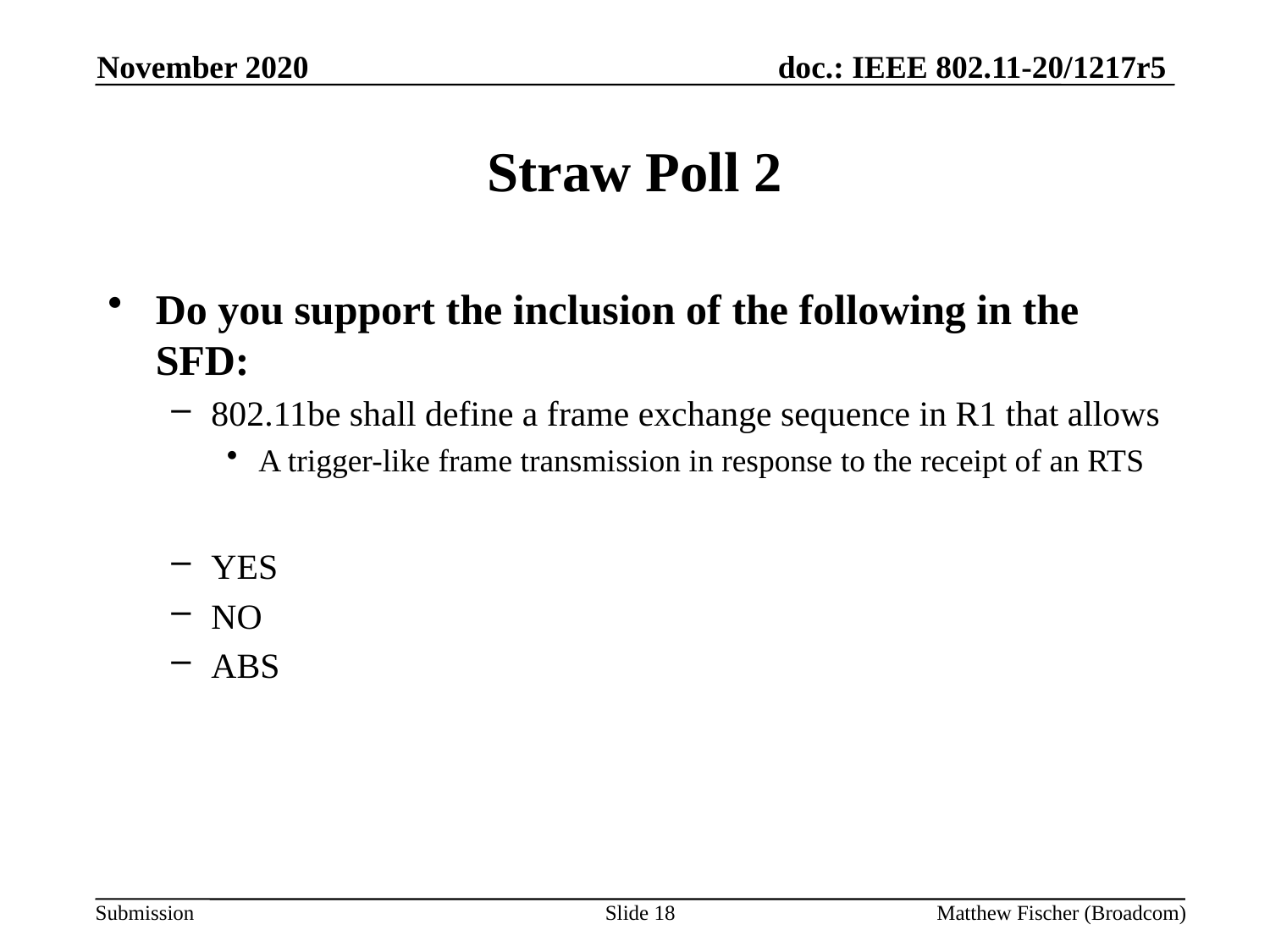

November 2020
# Straw Poll 2
Do you support the inclusion of the following in the SFD:
802.11be shall define a frame exchange sequence in R1 that allows
A trigger-like frame transmission in response to the receipt of an RTS

YES
NO
ABS

Slide 18
Matthew Fischer (Broadcom)